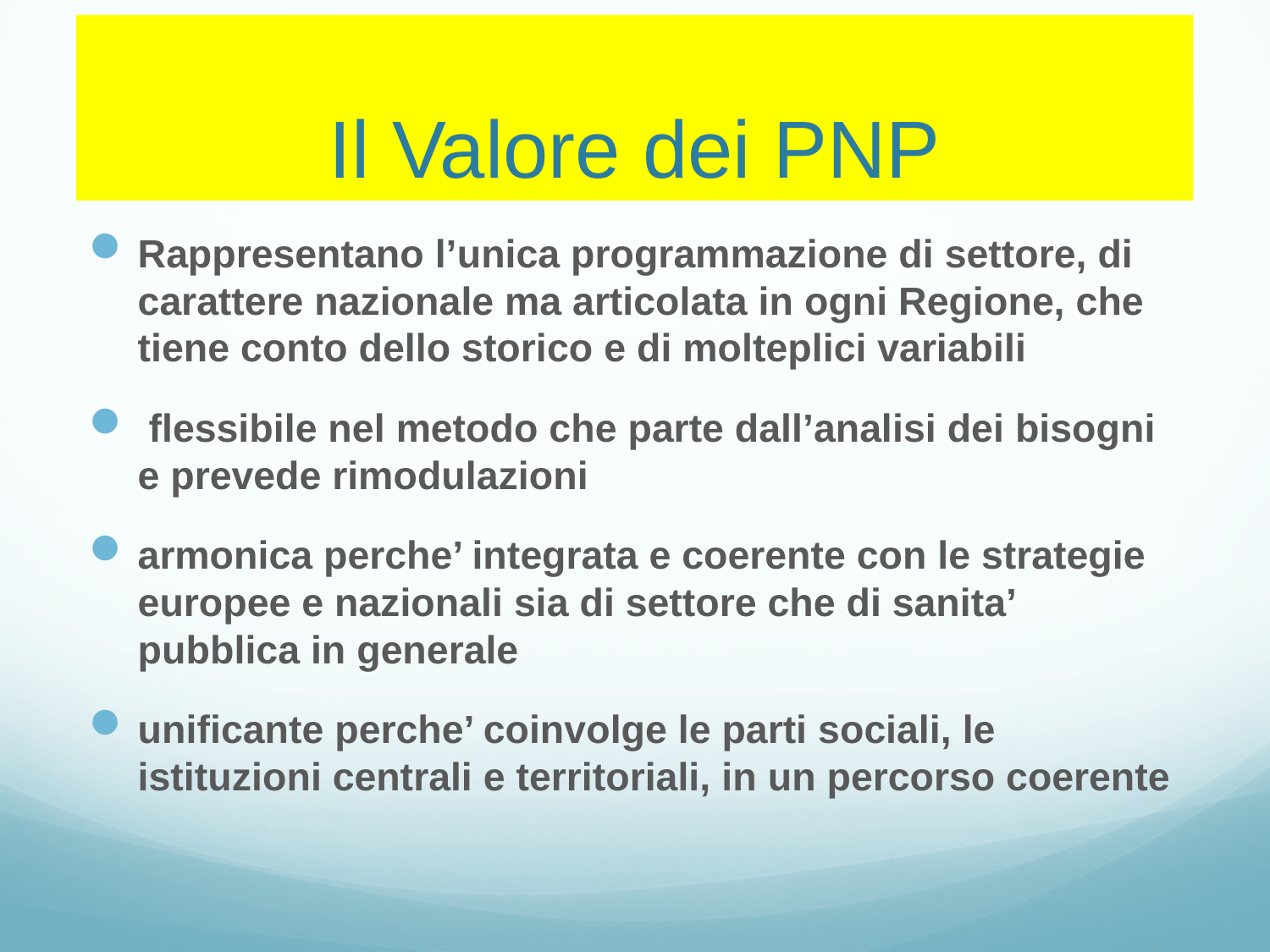

# Il Valore dei PNP
Rappresentano l’unica programmazione di settore, di carattere nazionale ma articolata in ogni Regione, che tiene conto dello storico e di molteplici variabili
 flessibile nel metodo che parte dall’analisi dei bisogni e prevede rimodulazioni
armonica perche’ integrata e coerente con le strategie europee e nazionali sia di settore che di sanita’ pubblica in generale
unificante perche’ coinvolge le parti sociali, le istituzioni centrali e territoriali, in un percorso coerente